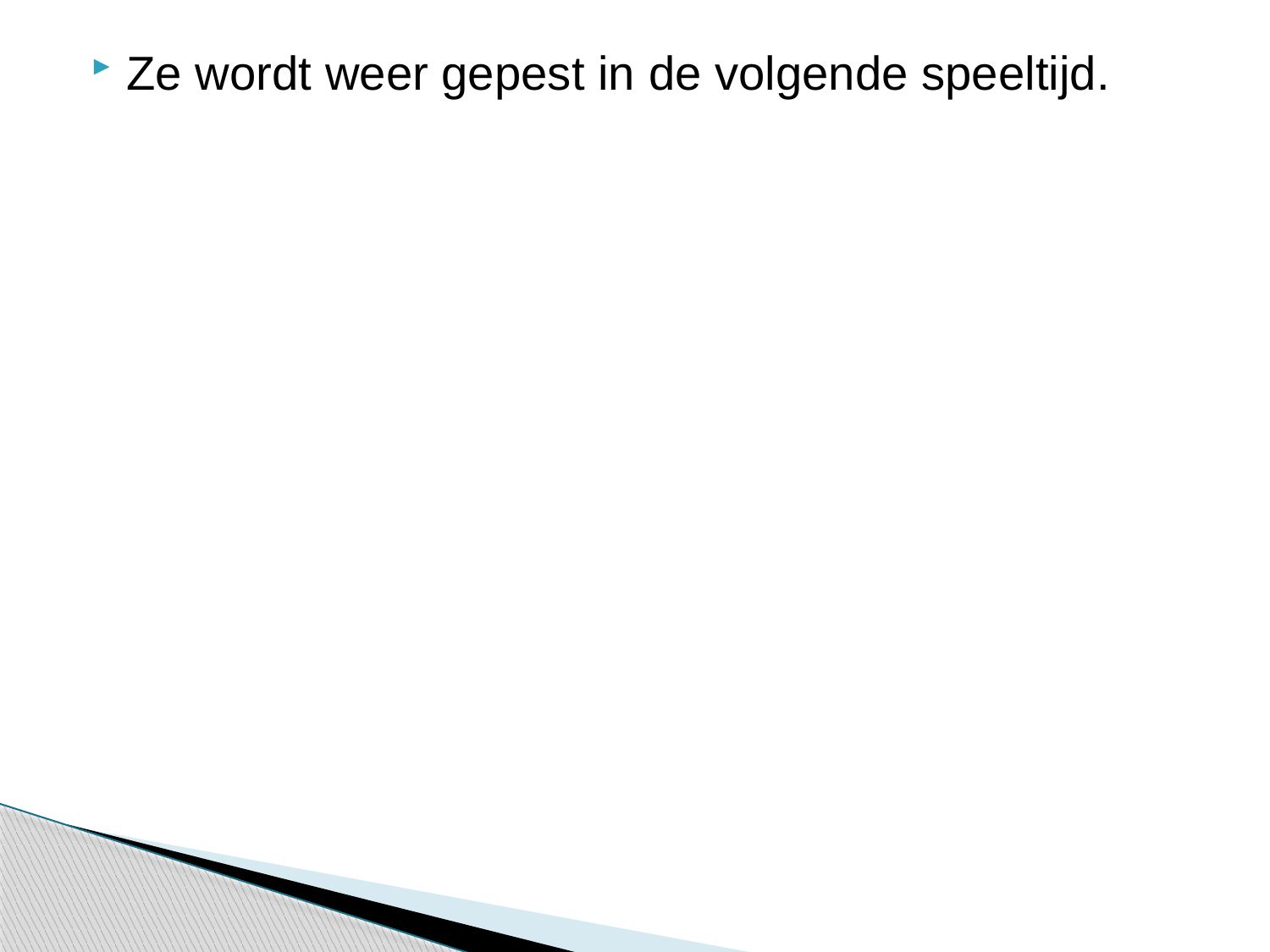

Ze wordt weer gepest in de volgende speeltijd.
#